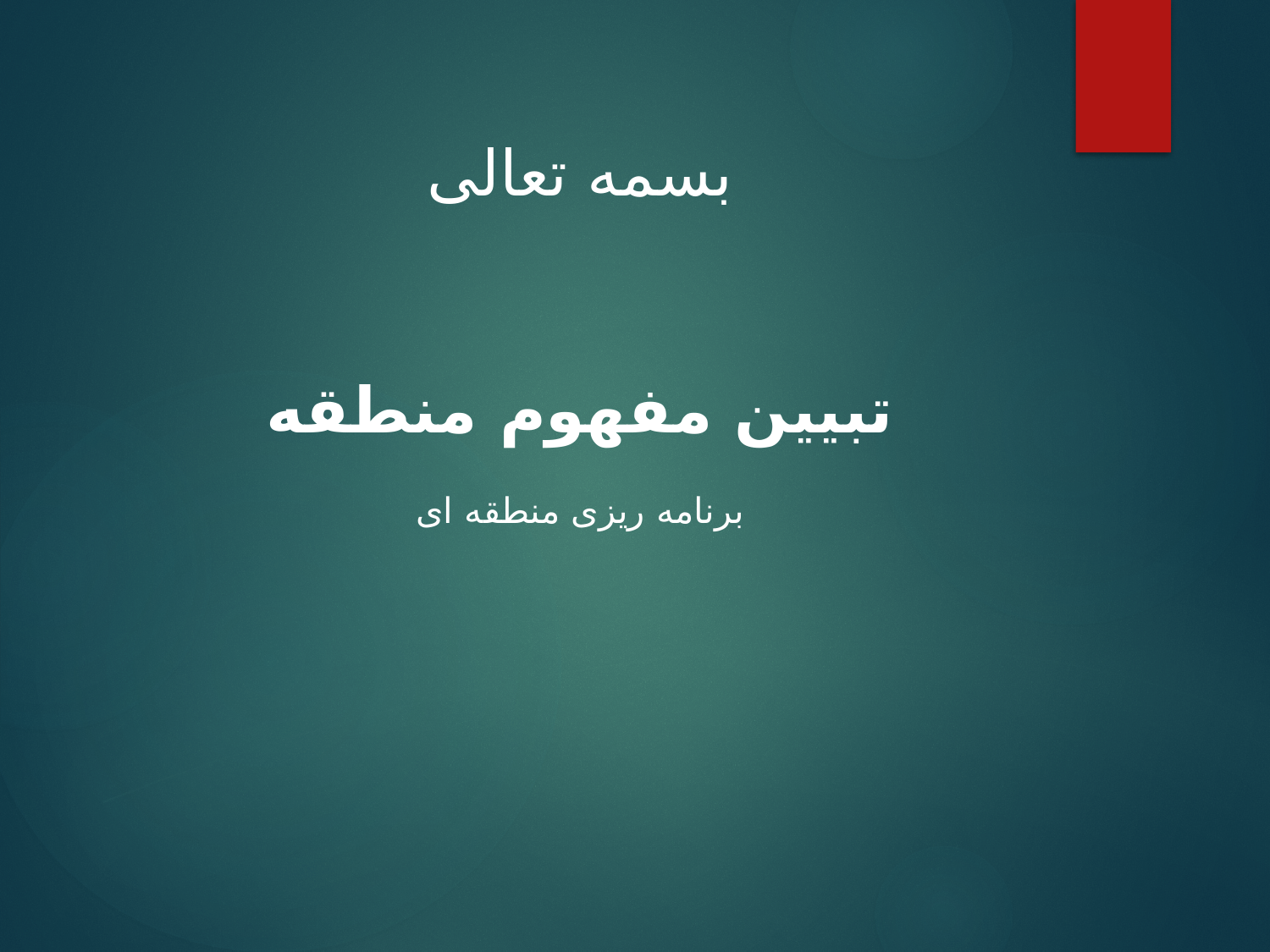

بسمه تعالی

تبیین مفهوم منطقه

برنامه ریزی منطقه ای